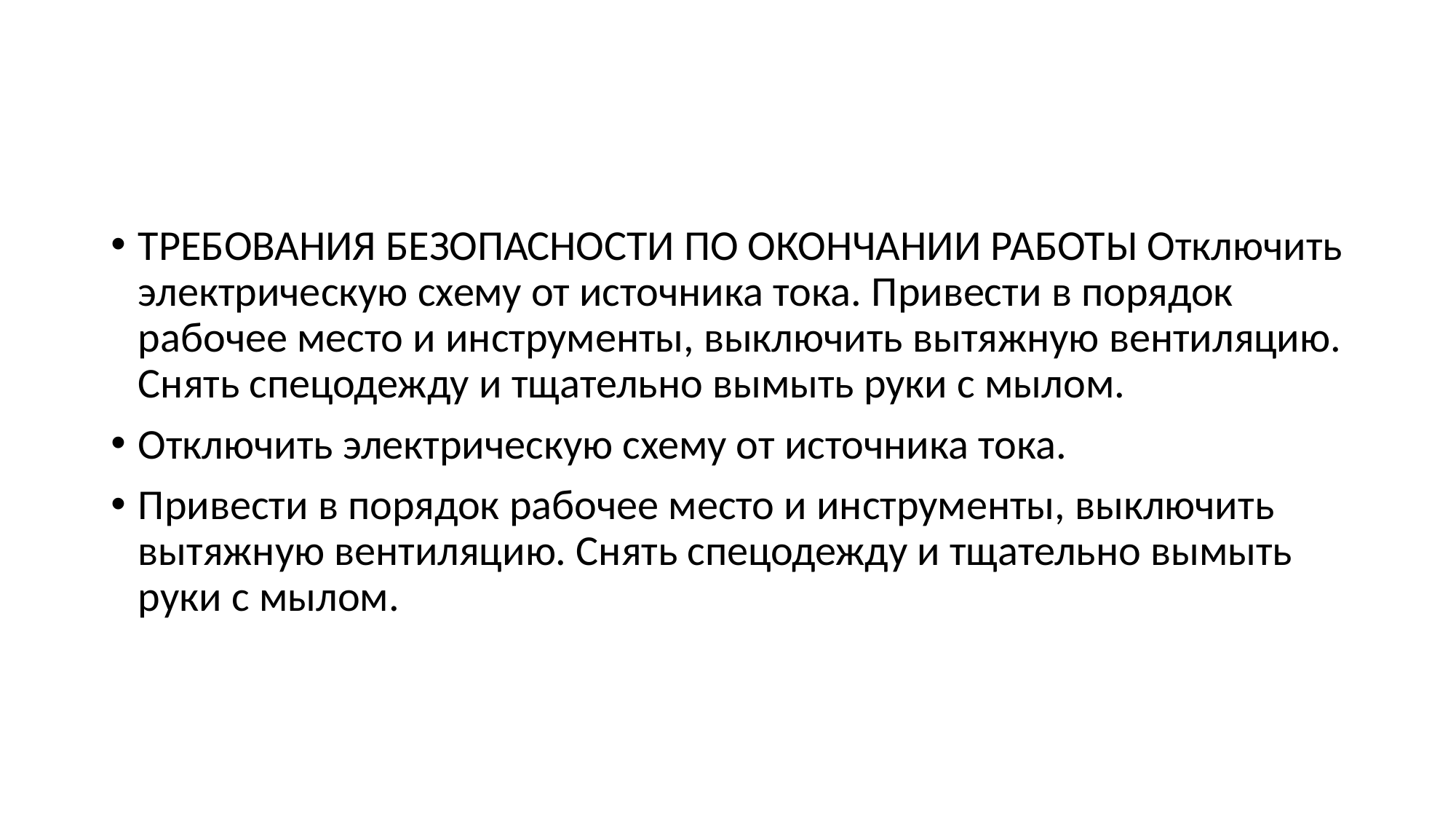

#
ТРЕБОВАНИЯ БЕЗОПАСНОСТИ ПО ОКОНЧАНИИ РАБОТЫ Отключить электрическую схему от источника тока. Привести в порядок рабочее место и инструменты, выключить вытяжную вентиляцию. Снять спецодежду и тщательно вымыть руки с мылом.
Отключить электрическую схему от источника тока.
Привести в порядок рабочее место и инструменты, выключить вытяжную вентиляцию. Снять спецодежду и тщательно вымыть руки с мылом.